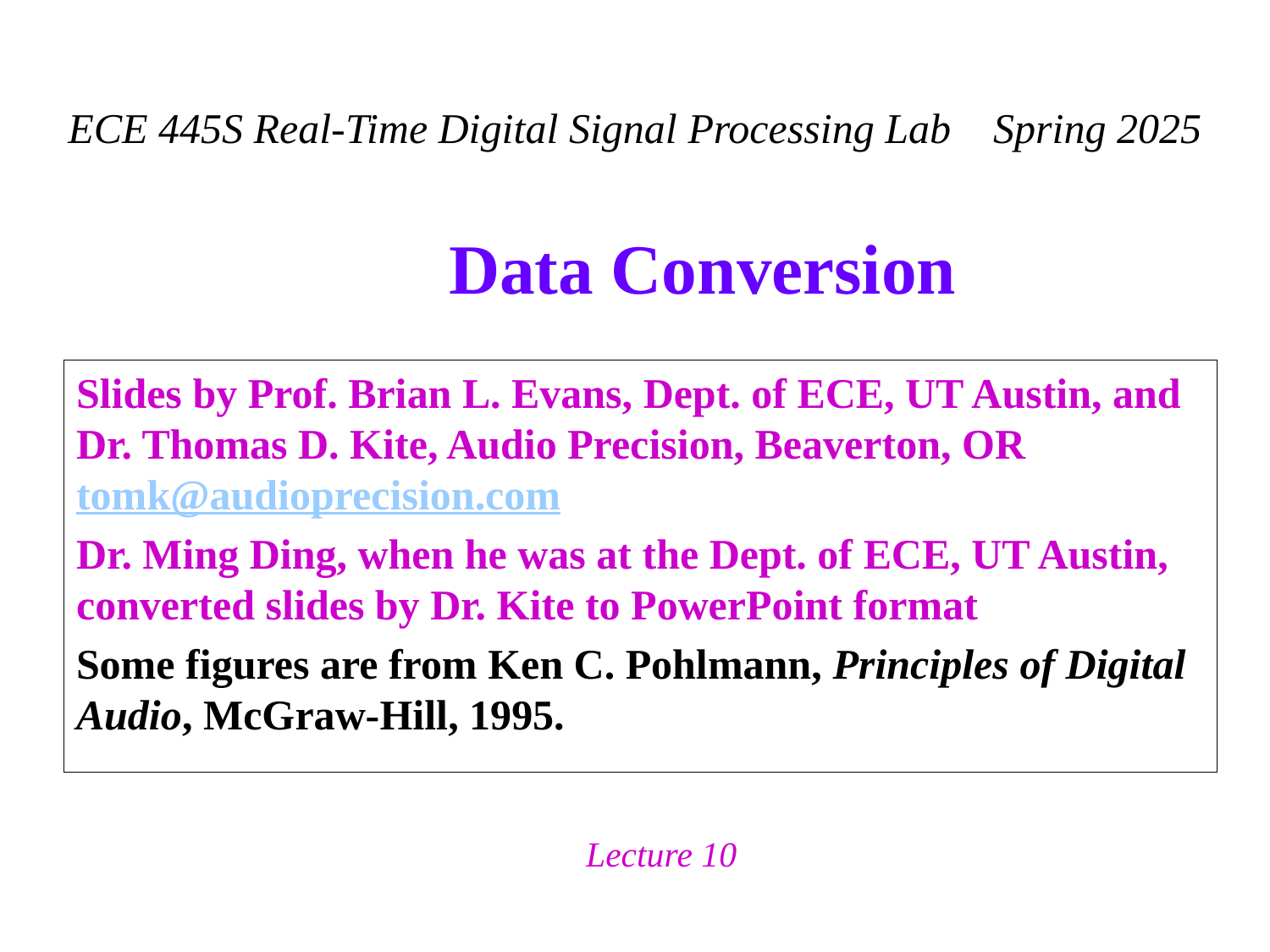

# Data Conversion
Slides by Prof. Brian L. Evans, Dept. of ECE, UT Austin, and Dr. Thomas D. Kite, Audio Precision, Beaverton, OR tomk@audioprecision.com
Dr. Ming Ding, when he was at the Dept. of ECE, UT Austin, converted slides by Dr. Kite to PowerPoint format
Some figures are from Ken C. Pohlmann, Principles of Digital Audio, McGraw-Hill, 1995.